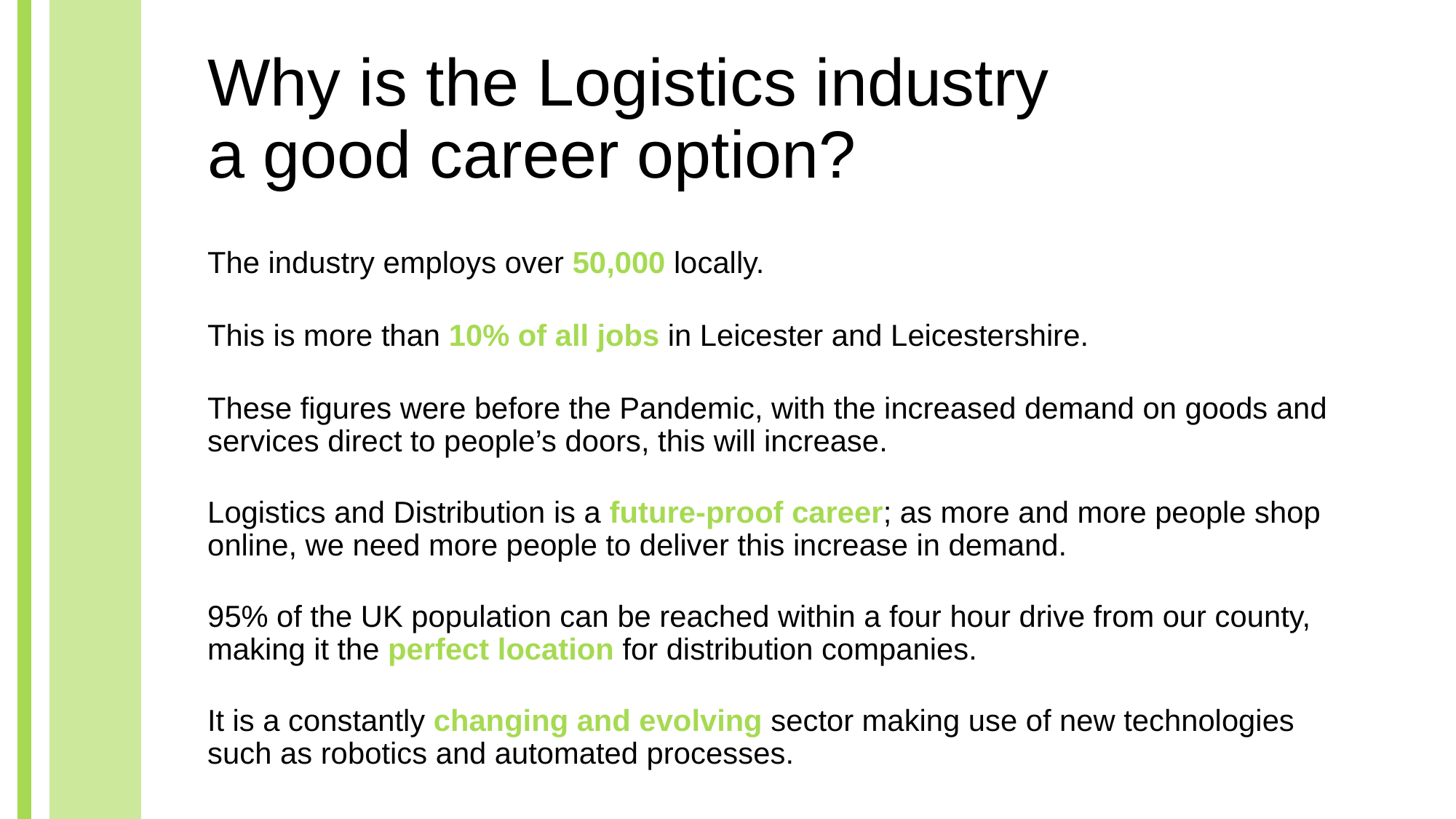

# Why is the Logistics industry a good career option?
The industry employs over 50,000 locally.

This is more than 10% of all jobs in Leicester and Leicestershire.

These figures were before the Pandemic, with the increased demand on goods and services direct to people’s doors, this will increase.

Logistics and Distribution is a future-proof career; as more and more people shop online, we need more people to deliver this increase in demand.

95% of the UK population can be reached within a four hour drive from our county, making it the perfect location for distribution companies.

It is a constantly changing and evolving sector making use of new technologies such as robotics and automated processes.